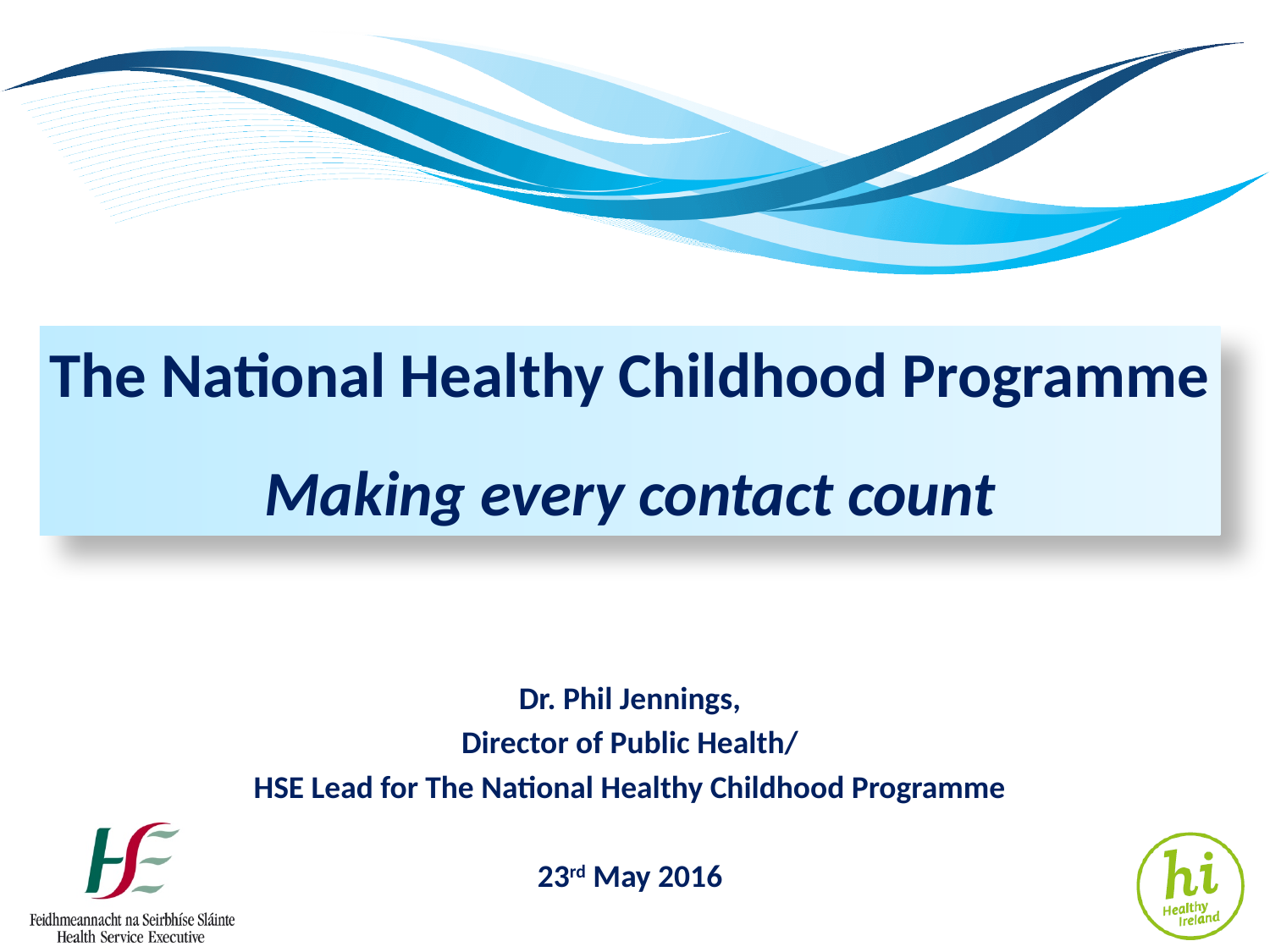

# The National Healthy Childhood Programme Making every contact count
Dr. Phil Jennings,
Director of Public Health/
HSE Lead for The National Healthy Childhood Programme

23rd May 2016